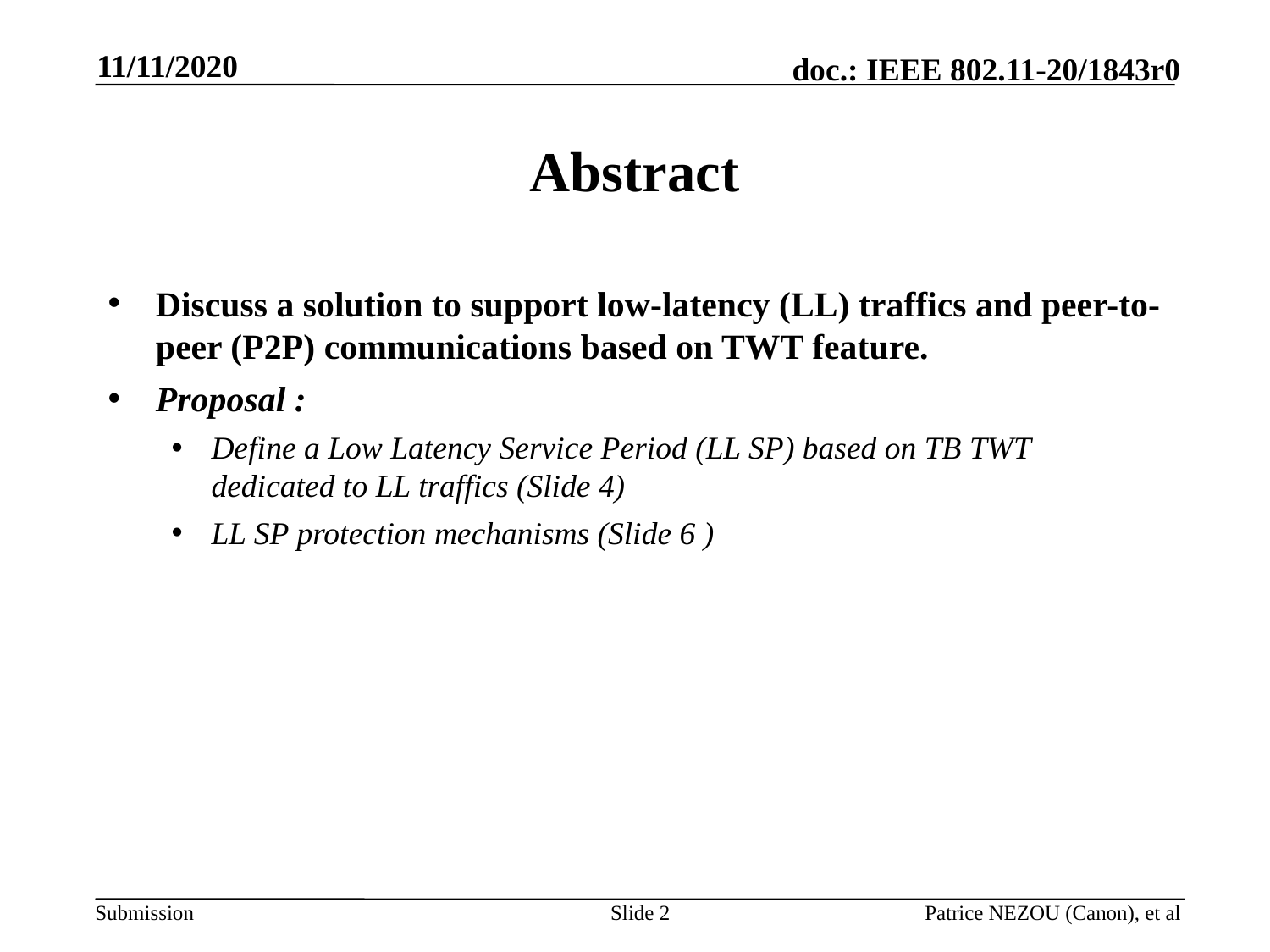

11/11/2020
# Abstract
Discuss a solution to support low-latency (LL) traffics and peer-to-peer (P2P) communications based on TWT feature.
Proposal :
Define a Low Latency Service Period (LL SP) based on TB TWT dedicated to LL traffics (Slide 4)
LL SP protection mechanisms (Slide 6 )
Slide 2
Patrice NEZOU (Canon), et al